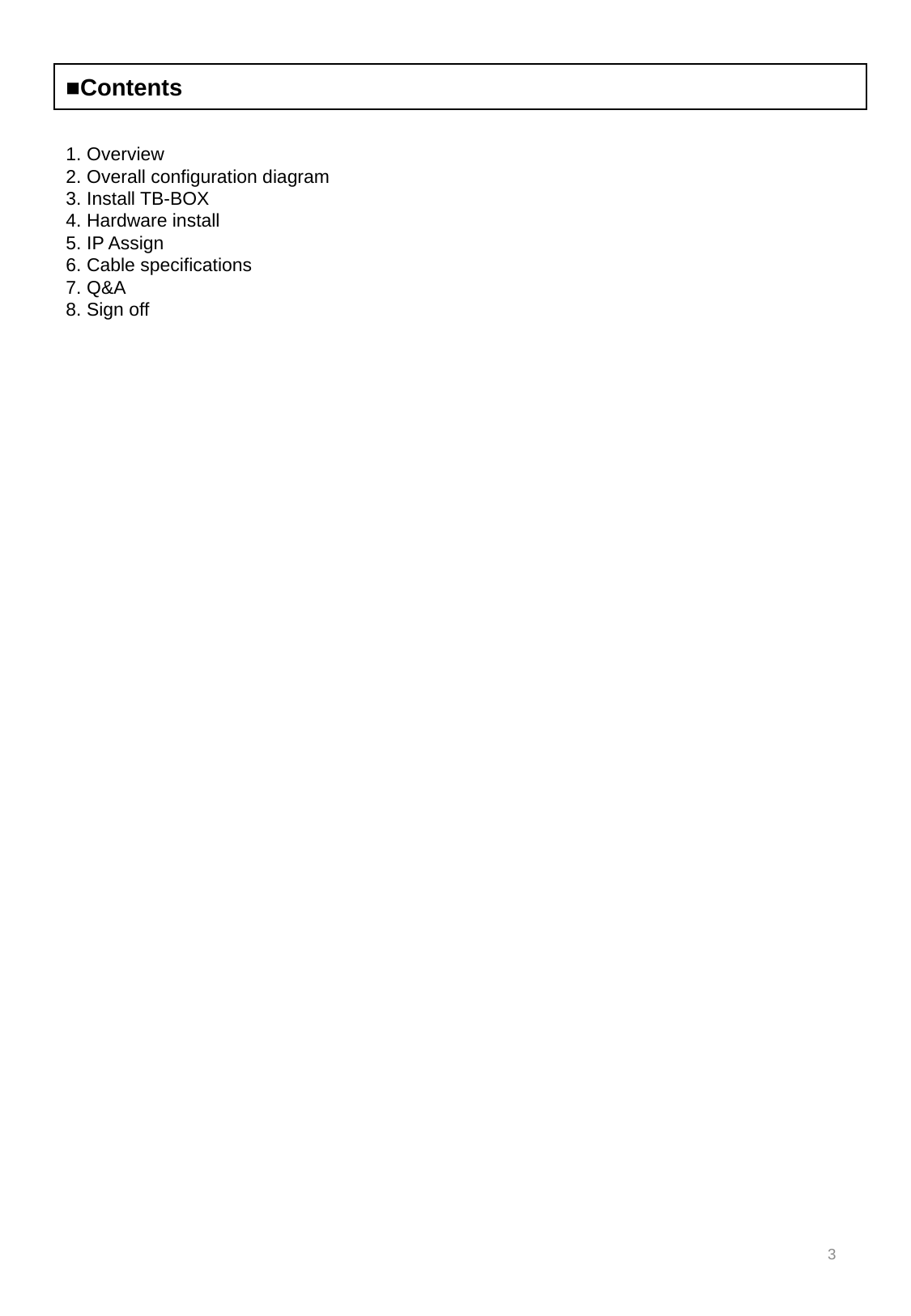

■Contents
1. Overview
2. Overall configuration diagram
3. Install TB-BOX
4. Hardware install
5. IP Assign
6. Cable specifications
7. Q&A
8. Sign off
3